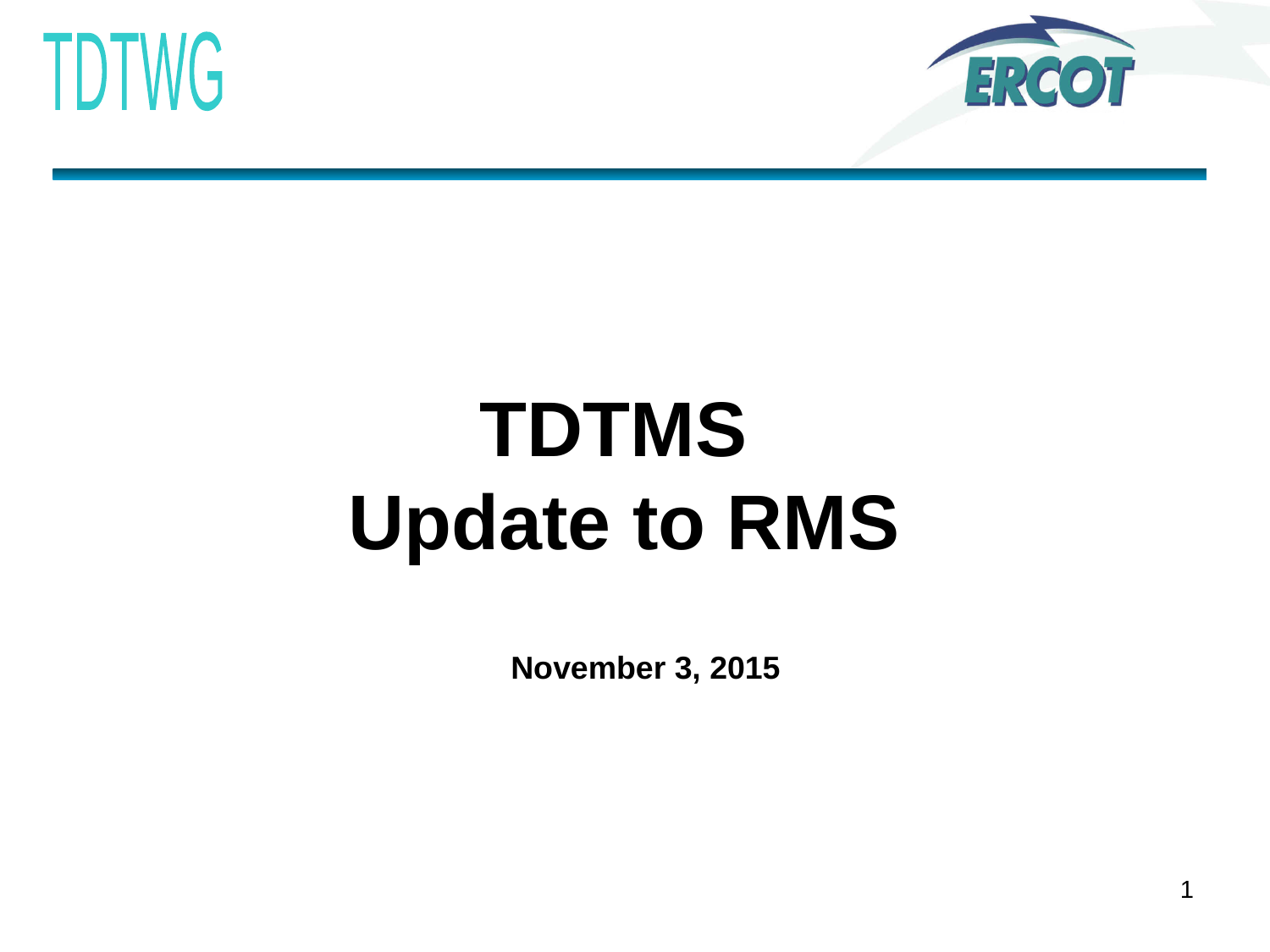

# TDTMS Update to RMS

November 3, 2015

1